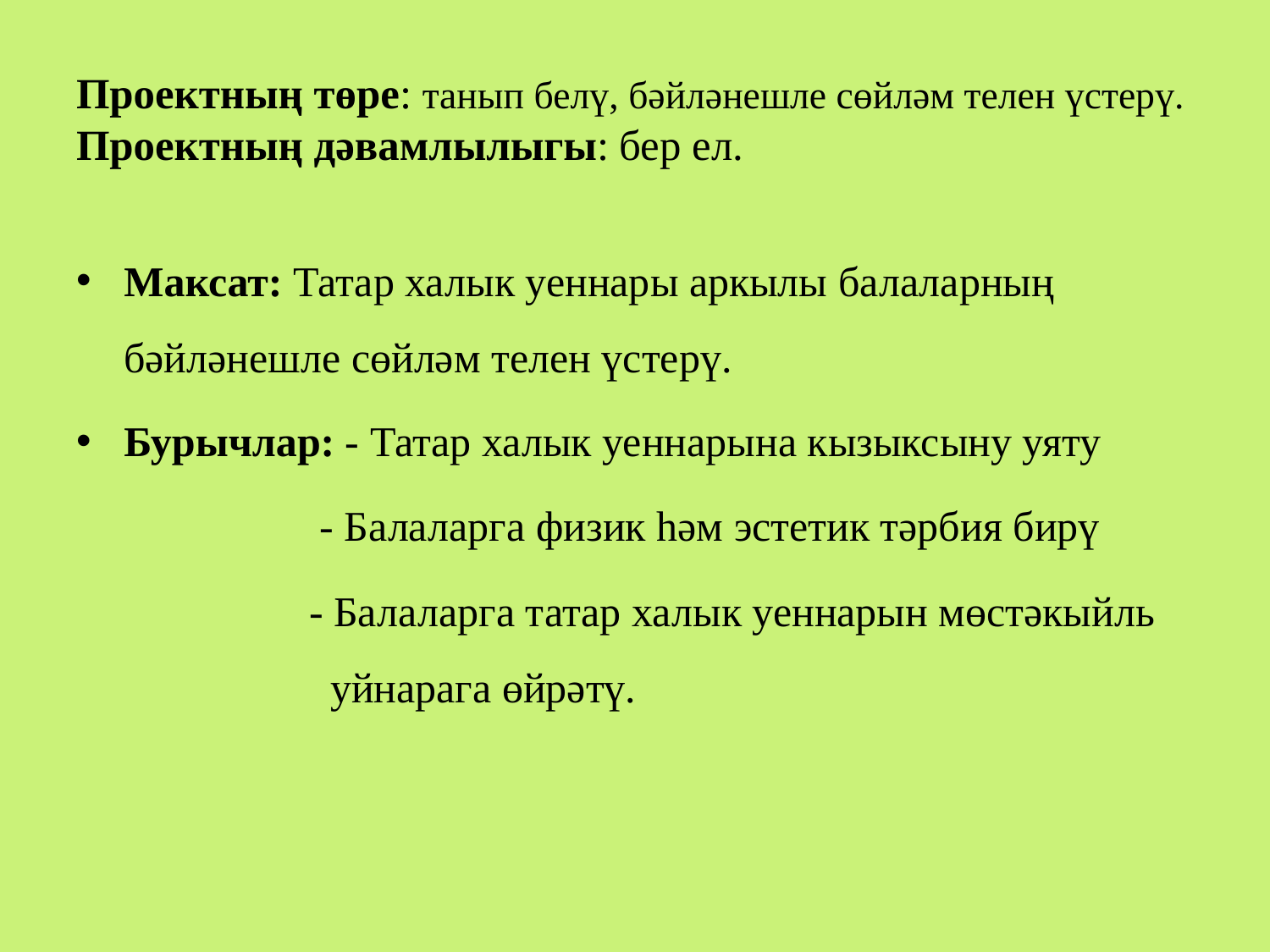

# Проектның төре: танып белү, бәйләнешле сөйләм телен үстерү. Проектның дәвамлылыгы: бер ел.
Максат: Татар халык уеннары аркылы балаларның бәйләнешле сөйләм телен үстерү.
Бурычлар: - Татар халык уеннарына кызыксыну уяту
                       - Балаларга физик һәм эстетик тәрбия бирү
                      - Балаларга татар халык уеннарын мөстәкыйль      		уйнарага өйрәтү.